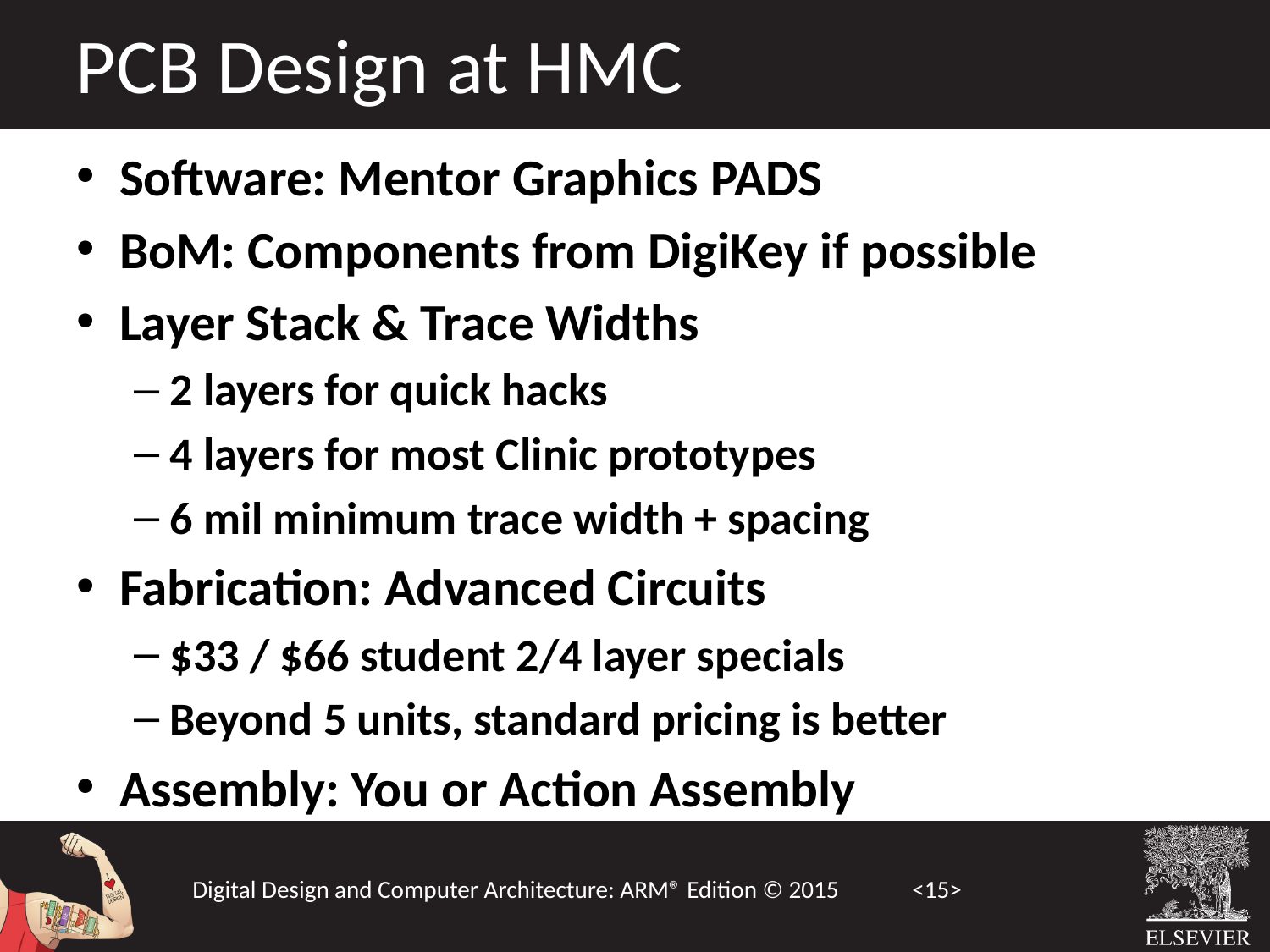

PCB Design at HMC
Software: Mentor Graphics PADS
BoM: Components from DigiKey if possible
Layer Stack & Trace Widths
2 layers for quick hacks
4 layers for most Clinic prototypes
6 mil minimum trace width + spacing
Fabrication: Advanced Circuits
$33 / $66 student 2/4 layer specials
Beyond 5 units, standard pricing is better
Assembly: You or Action Assembly